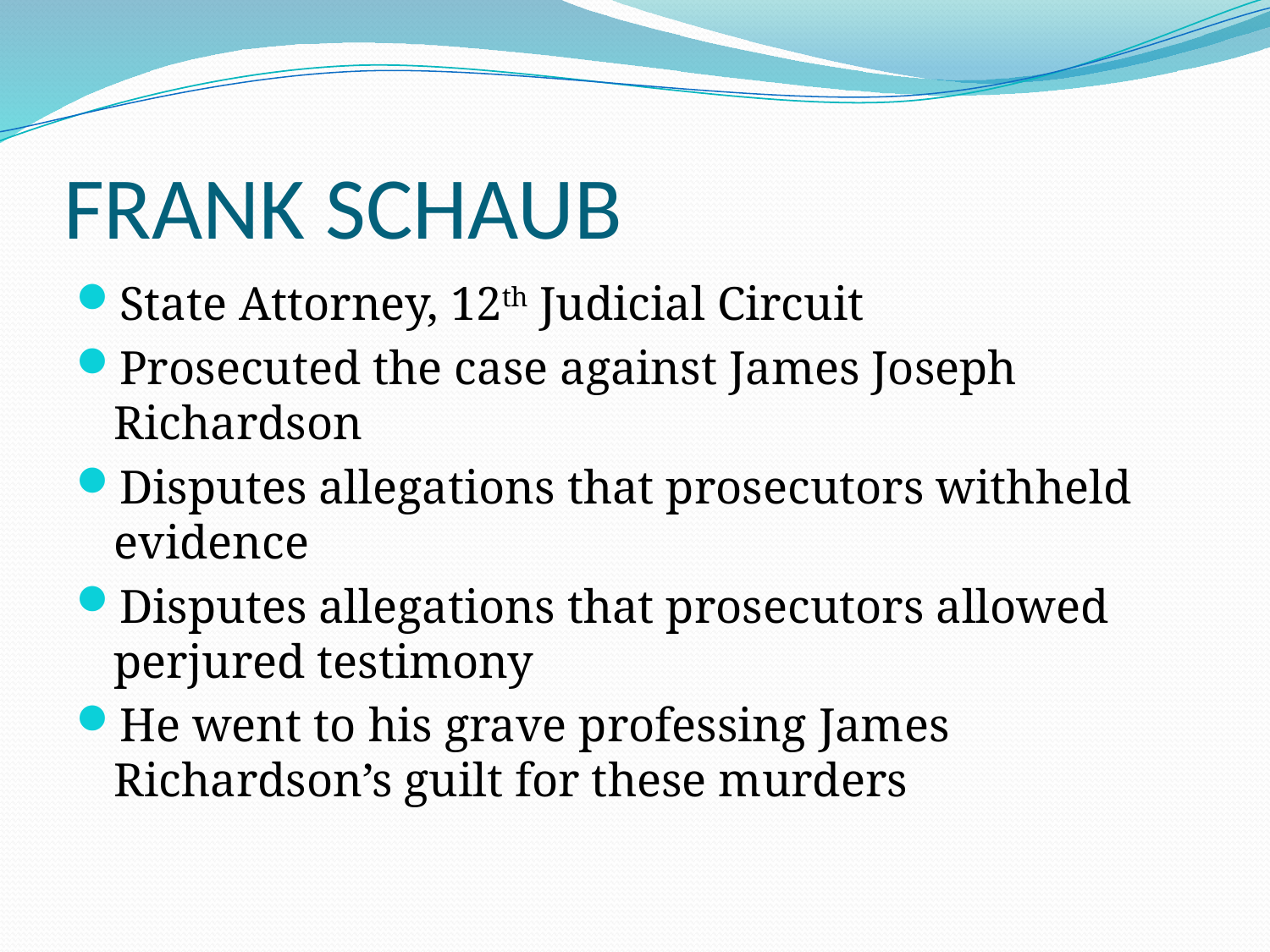

# FRANK SCHAUB
State Attorney, 12th Judicial Circuit
Prosecuted the case against James Joseph Richardson
Disputes allegations that prosecutors withheld evidence
Disputes allegations that prosecutors allowed perjured testimony
He went to his grave professing James Richardson’s guilt for these murders